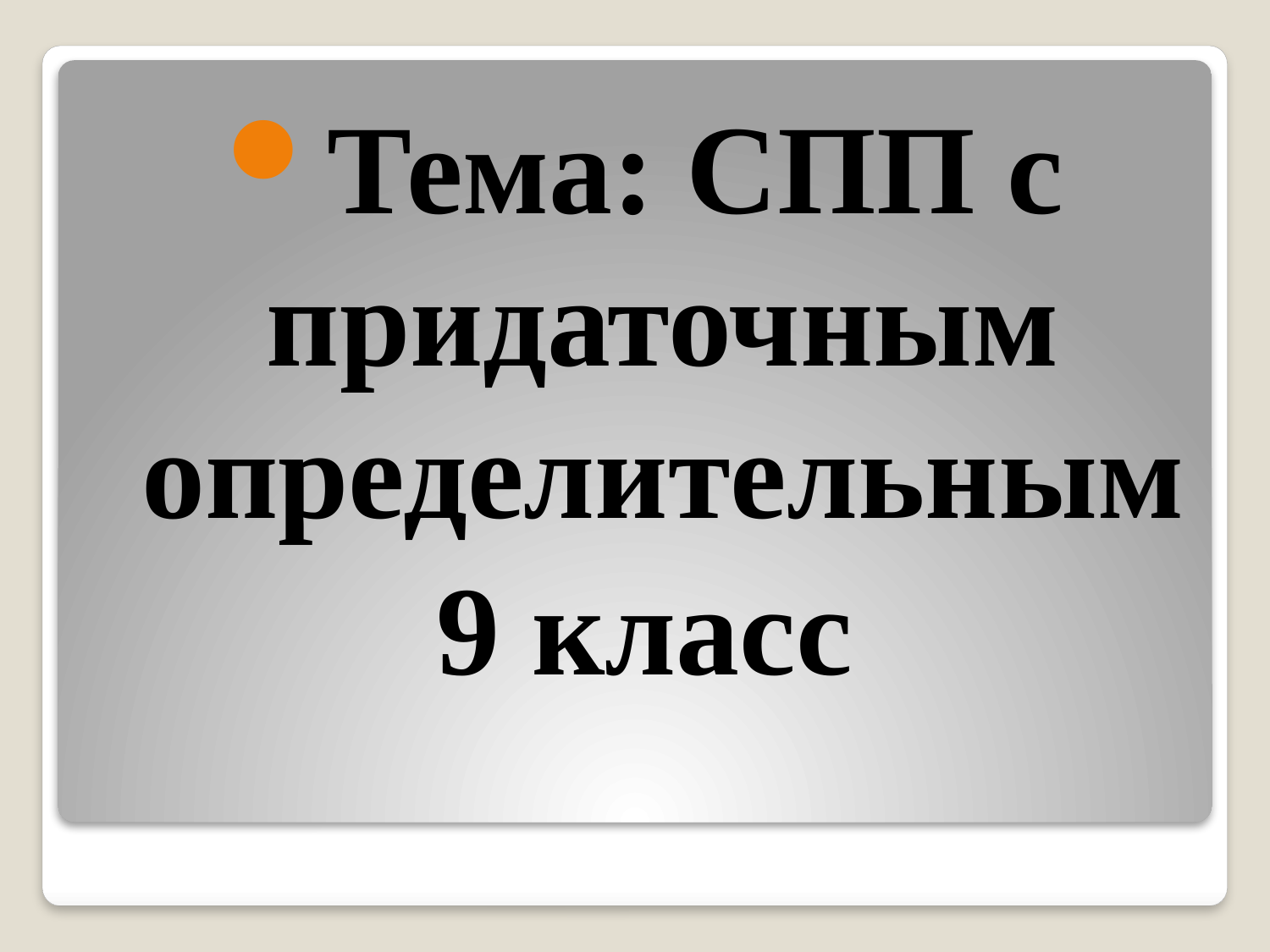

Тема: СПП с придаточным определительным
9 класс